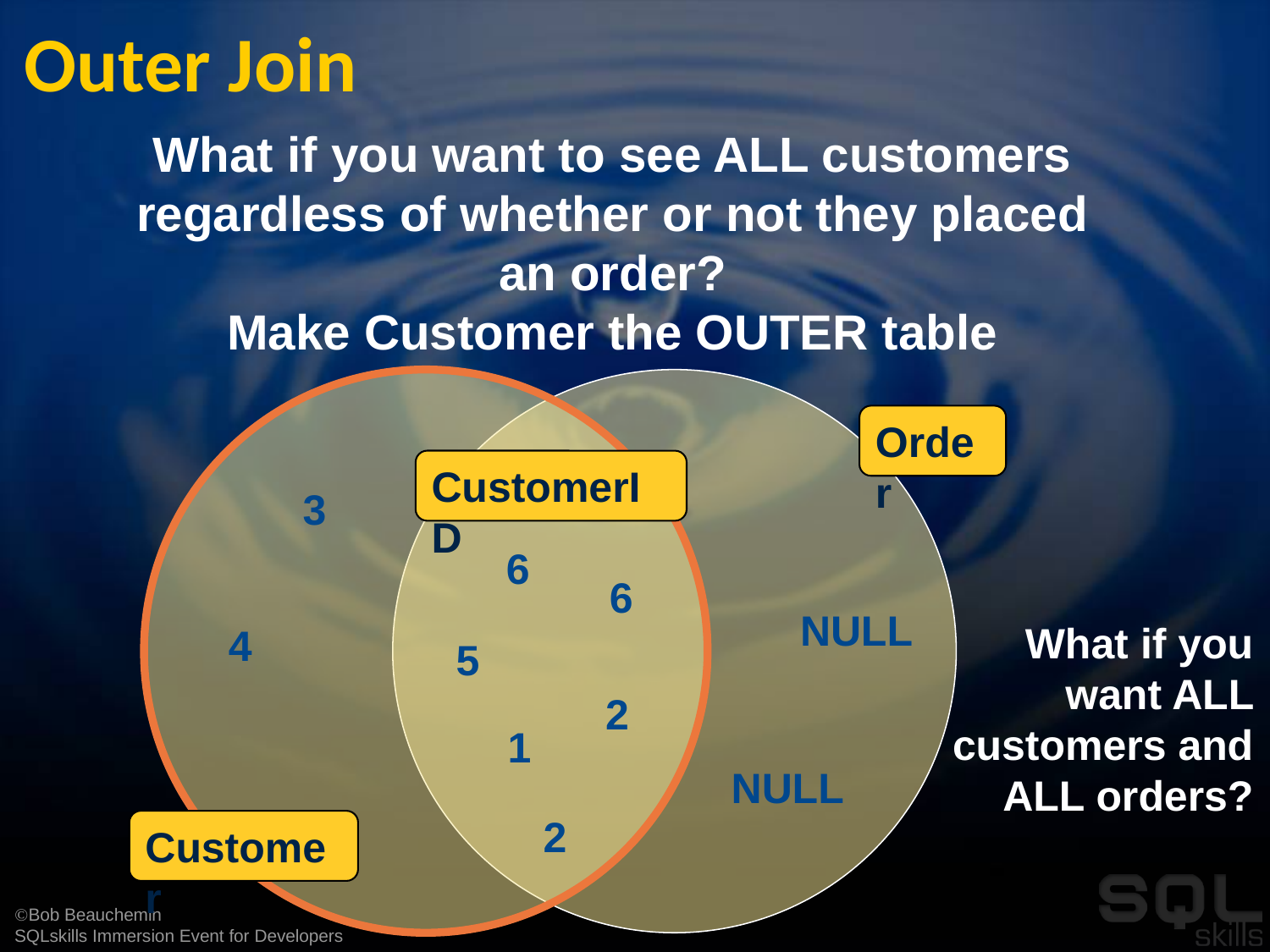

Outer Join
What if you want to see ALL customers regardless of whether or not they placed an order?
Make Customer the OUTER table

Order
CustomerID
3
6
6
NULL
What if you want ALL customers and ALL orders?
4
5
2
1
NULL
2
Customer